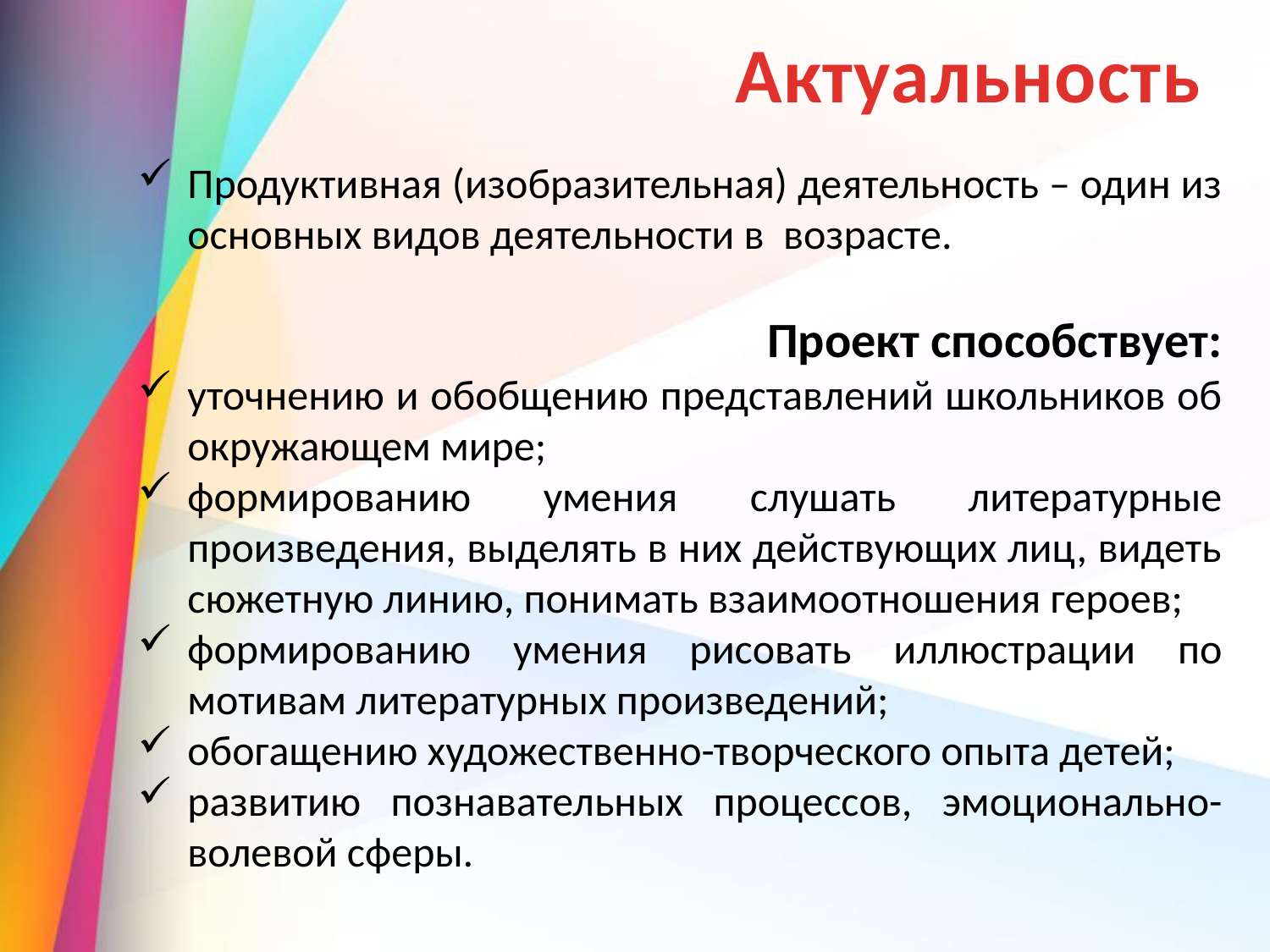

Актуальность
Продуктивная (изобразительная) деятельность – один из основных видов деятельности в  возрасте.

Проект способствует:
уточнению и обобщению представлений школьников об окружающем мире;
формированию умения слушать литературные произведения, выделять в них действующих лиц, видеть сюжетную линию, понимать взаимоотношения героев;
формированию умения рисовать иллюстрации по мотивам литературных произведений;
обогащению художественно-творческого опыта детей;
развитию познавательных процессов, эмоционально-волевой сферы.